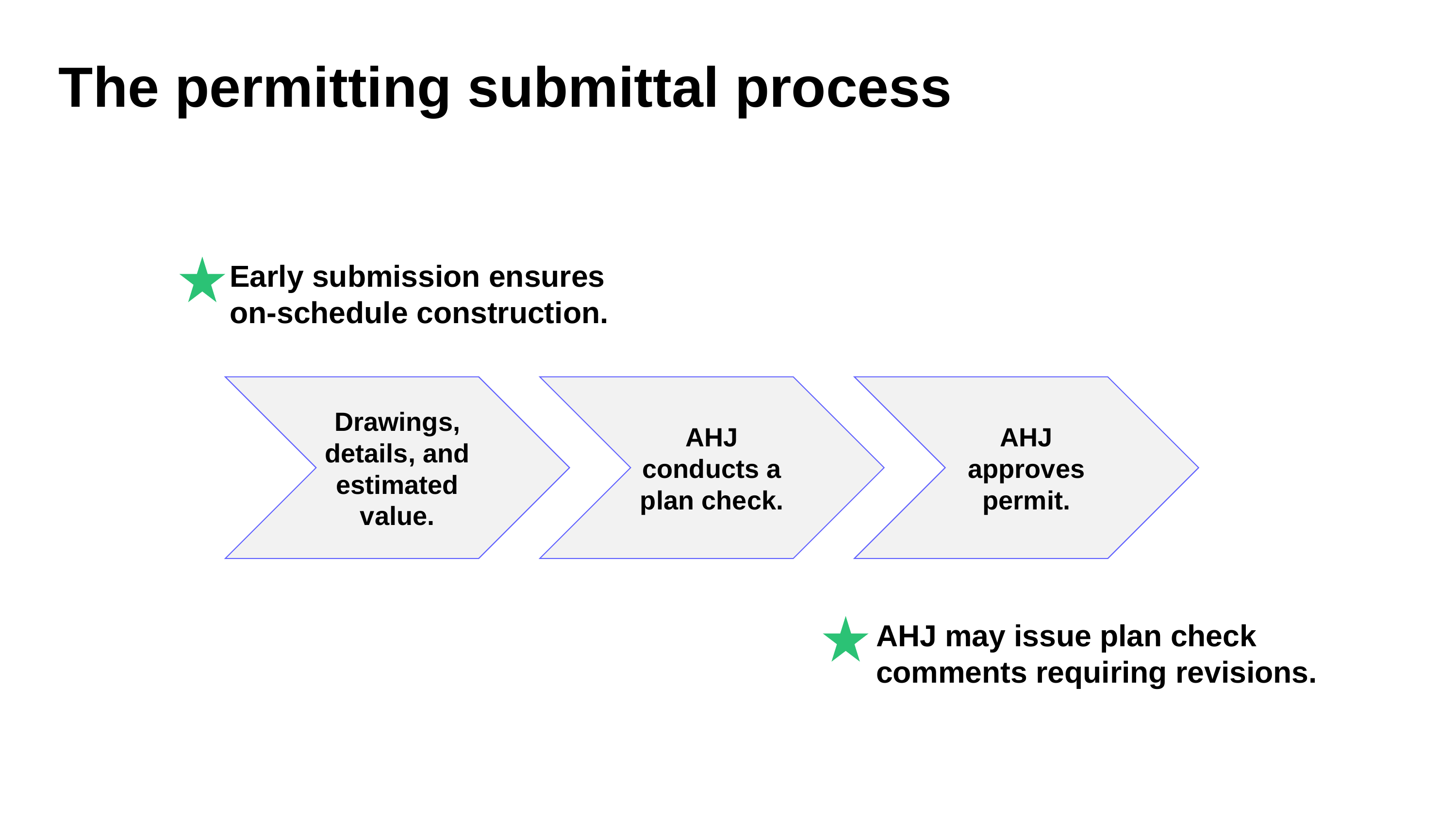

# The permitting submittal process

Early submission ensures on-schedule construction.
Drawings, details, and estimated value.
AHJ conducts a plan check.
AHJ approves permit.

AHJ may issue plan check comments requiring revisions.